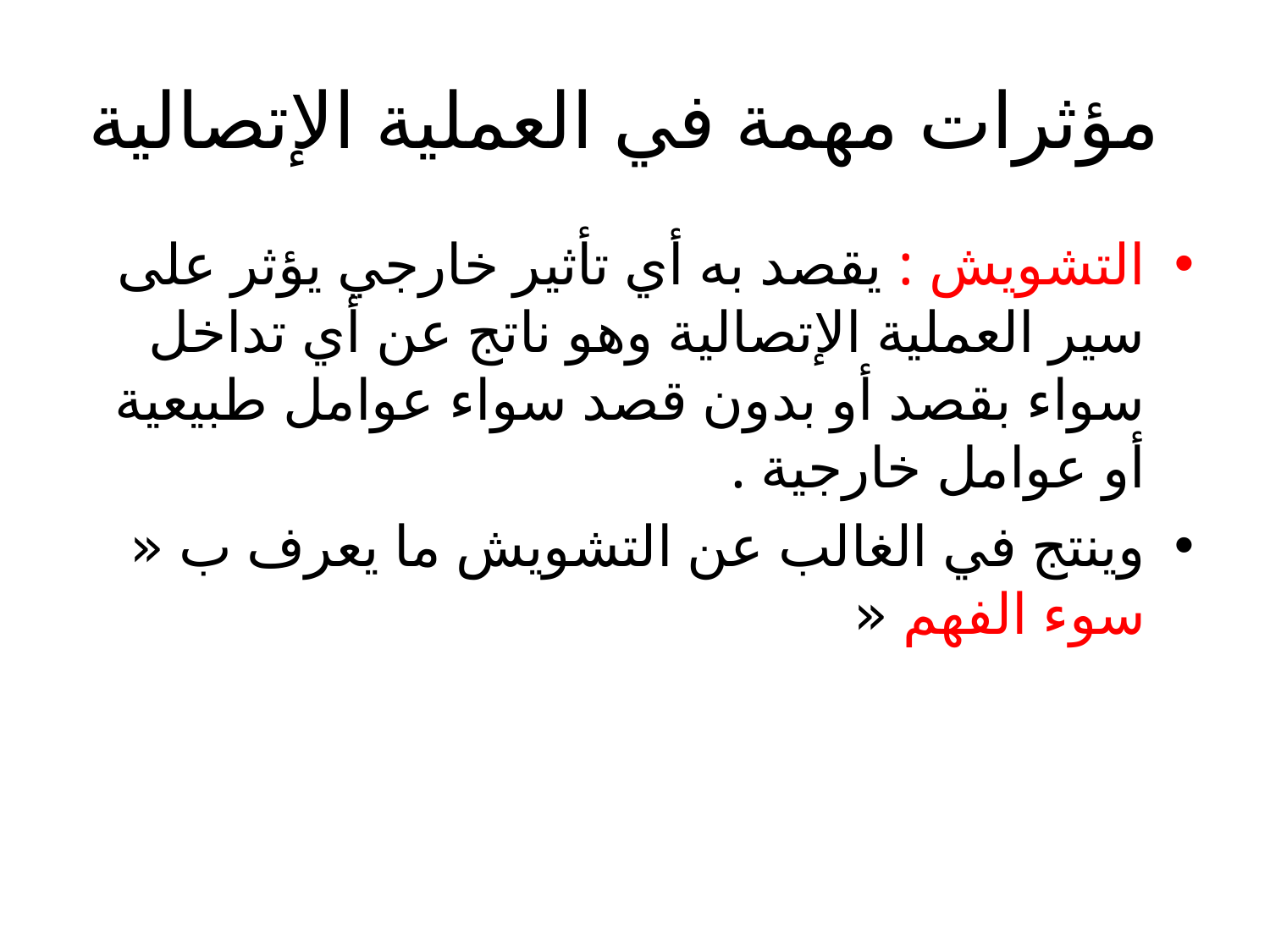

# مؤثرات مهمة في العملية الإتصالية
التشويش : يقصد به أي تأثير خارجي يؤثر على سير العملية الإتصالية وهو ناتج عن أي تداخل سواء بقصد أو بدون قصد سواء عوامل طبيعية أو عوامل خارجية .
وينتج في الغالب عن التشويش ما يعرف ب « سوء الفهم «